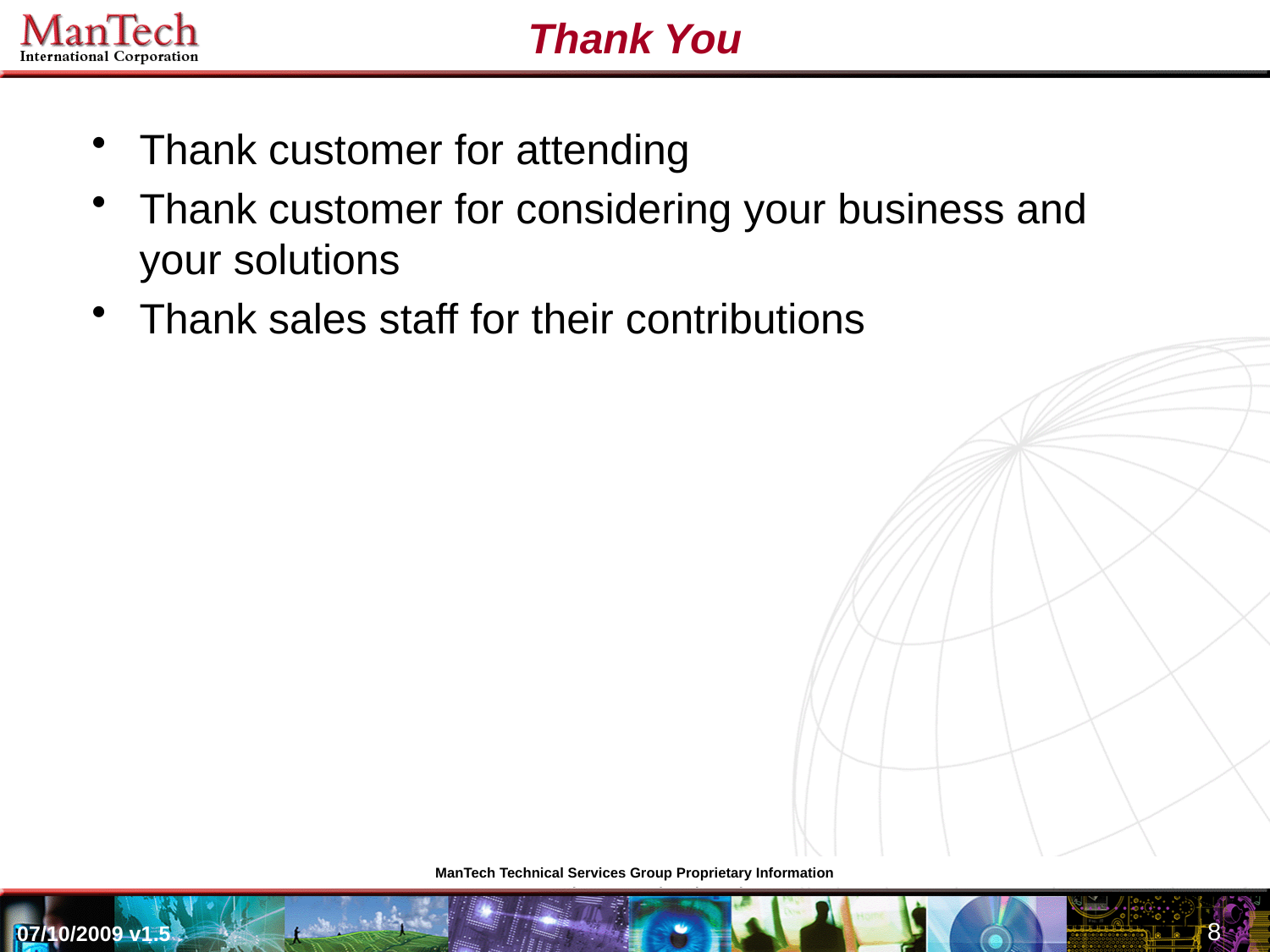

# Thank You
Thank customer for attending
Thank customer for considering your business and your solutions
Thank sales staff for their contributions
ManTech Technical Services Group Proprietary Information